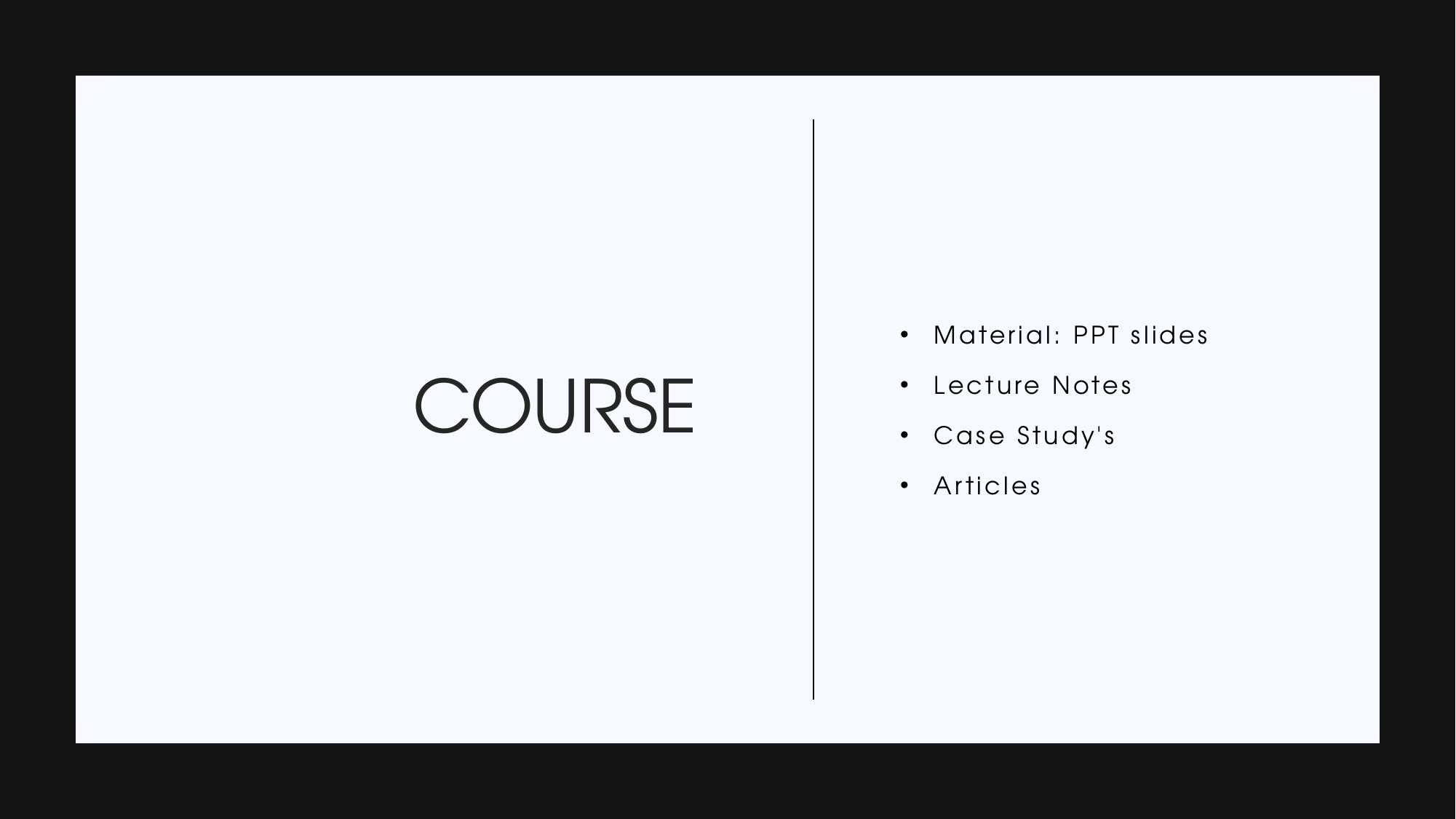

Material: PPT slides
Lecture Notes
Case Study's
Articles
# Course